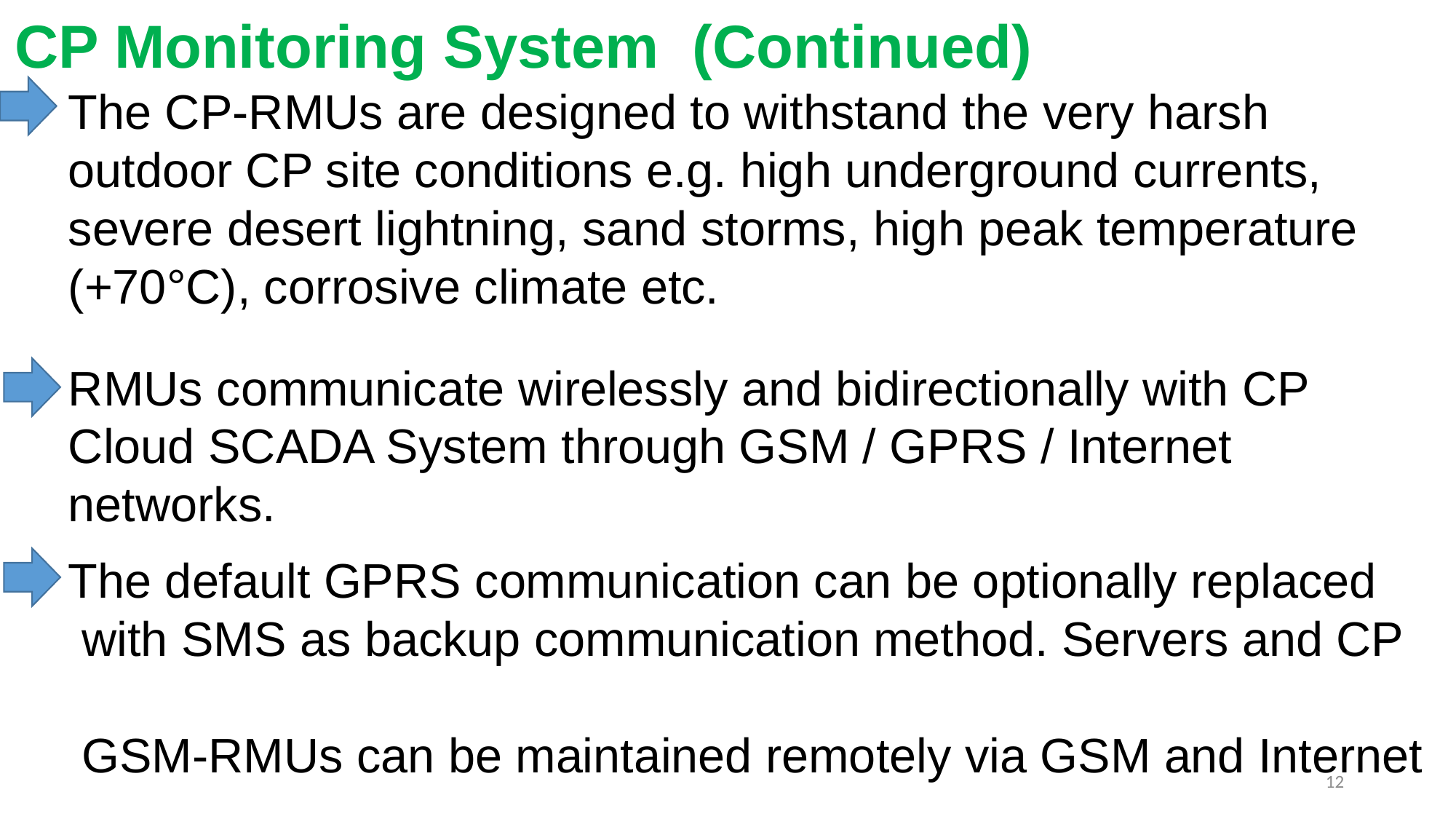

CP Monitoring System  (Continued)
    The CP-RMUs are designed to withstand the very harsh
    outdoor CP site conditions e.g. high underground currents,
    severe desert lightning, sand storms, high peak temperature
    (+70°C), corrosive climate etc.

    RMUs communicate wirelessly and bidirectionally with CP
    Cloud SCADA System through GSM / GPRS / Internet
    networks.

    The default GPRS communication can be optionally replaced
     with SMS as backup communication method. Servers and CP
     GSM-RMUs can be maintained remotely via GSM and Internet
     networks.

12